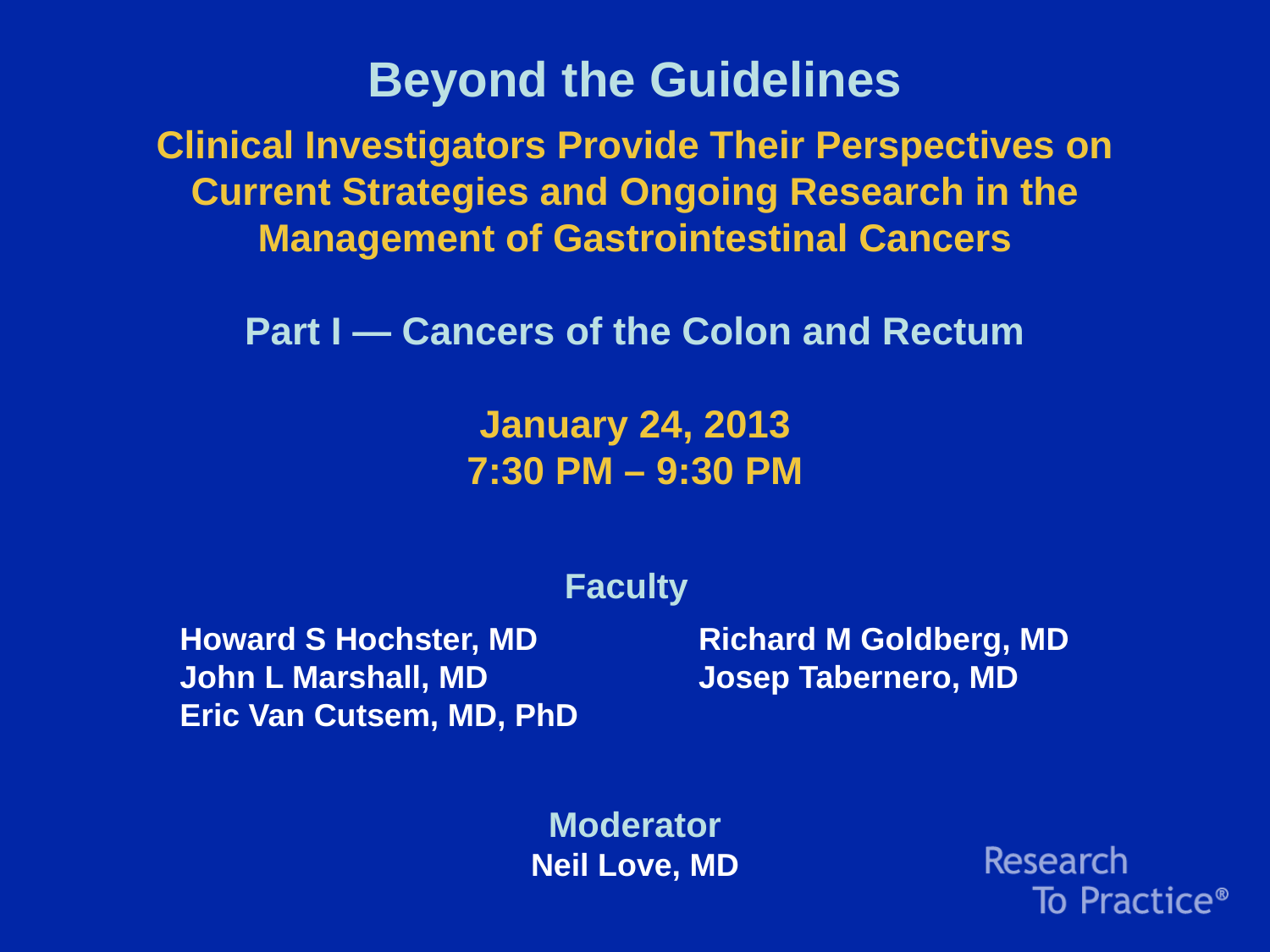

# Beyond the Guidelines Clinical Investigators Provide Their Perspectives on Current Strategies and Ongoing Research in the Management of Gastrointestinal Cancers Part I — Cancers of the Colon and Rectum January 24, 2013 7:30 PM – 9:30 PM
Faculty
Howard S Hochster, MD
John L Marshall, MD
Eric Van Cutsem, MD, PhD
Richard M Goldberg, MD
Josep Tabernero, MD
Moderator
Neil Love, MD